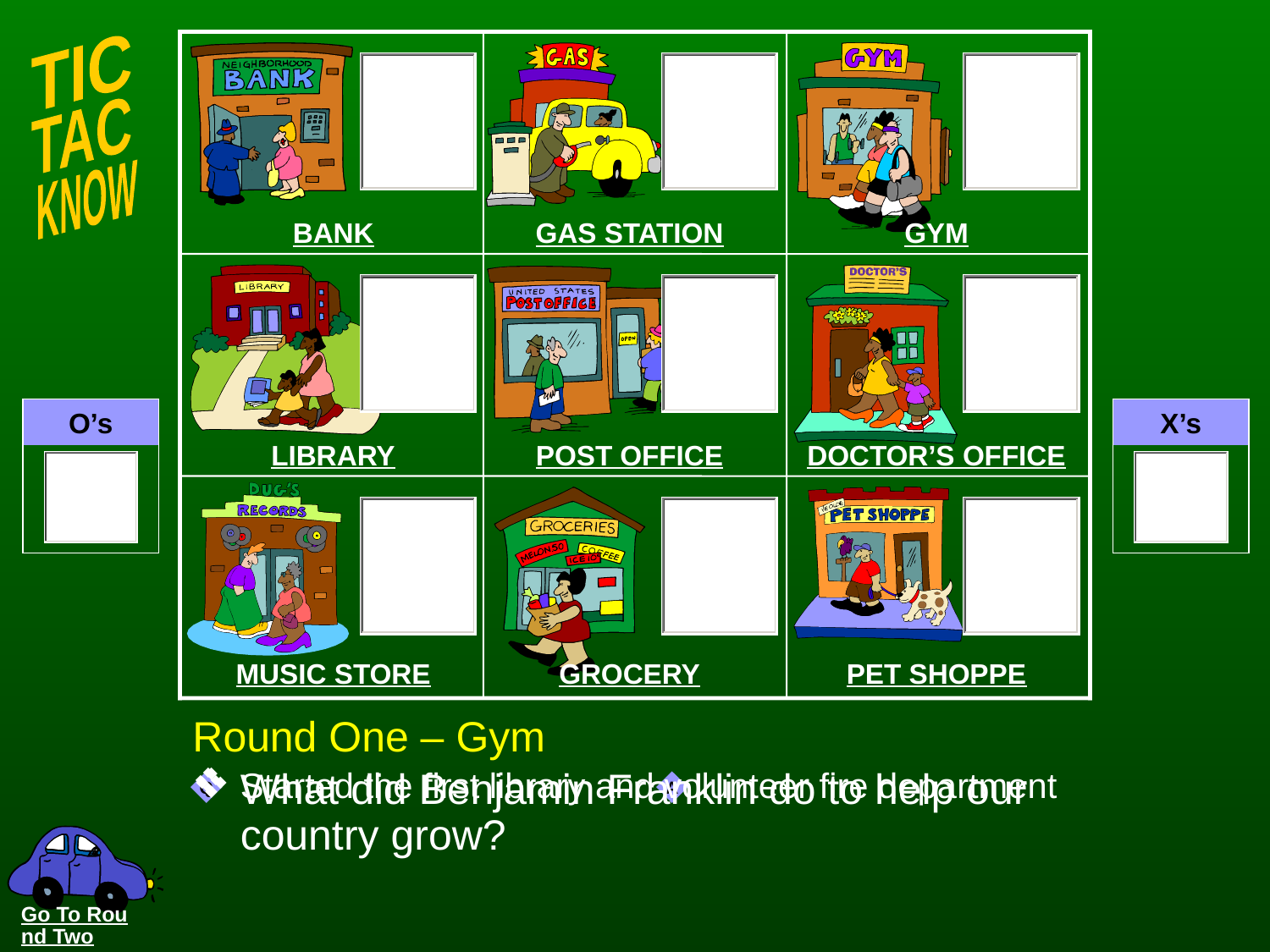

BANK
GAS STATION
GYM
LIBRARY
POST OFFICE
DOCTOR’S OFFICE
MUSIC STORE
GROCERY
PET SHOPPE
# Round One – Gym
What did Benjamin Franklin do to help our country grow?
Started the first library and volunteer fire department
Go To Round Two